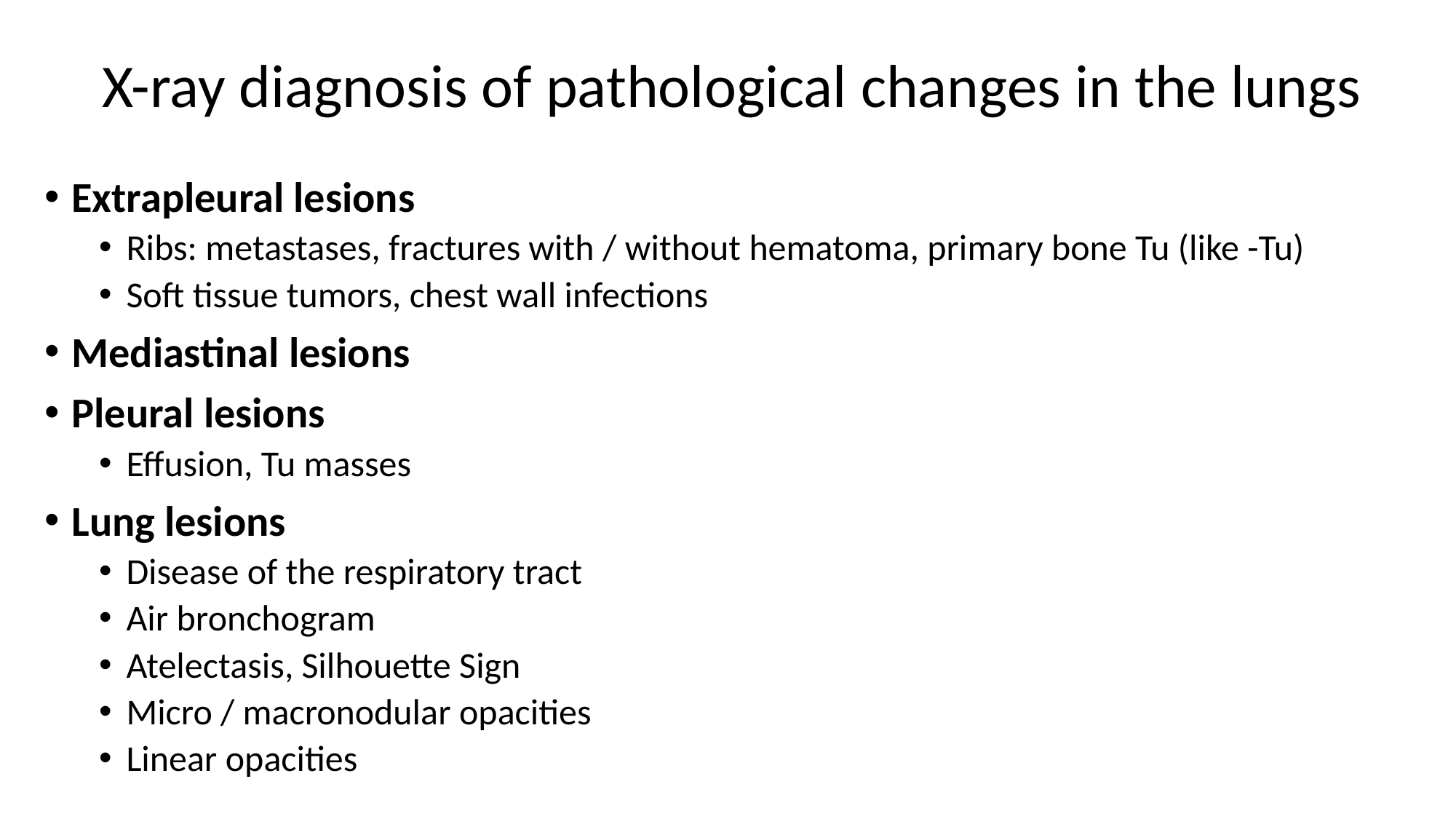

# X-ray diagnosis of pathological changes in the lungs
Extrapleural lesions
Ribs: metastases, fractures with / without hematoma, primary bone Tu (like -Tu)
Soft tissue tumors, chest wall infections
Mediastinal lesions
Pleural lesions
Effusion, Tu masses
Lung lesions
Disease of the respiratory tract
Air bronchogram
Atelectasis, Silhouette Sign
Micro / macronodular opacities
Linear opacities